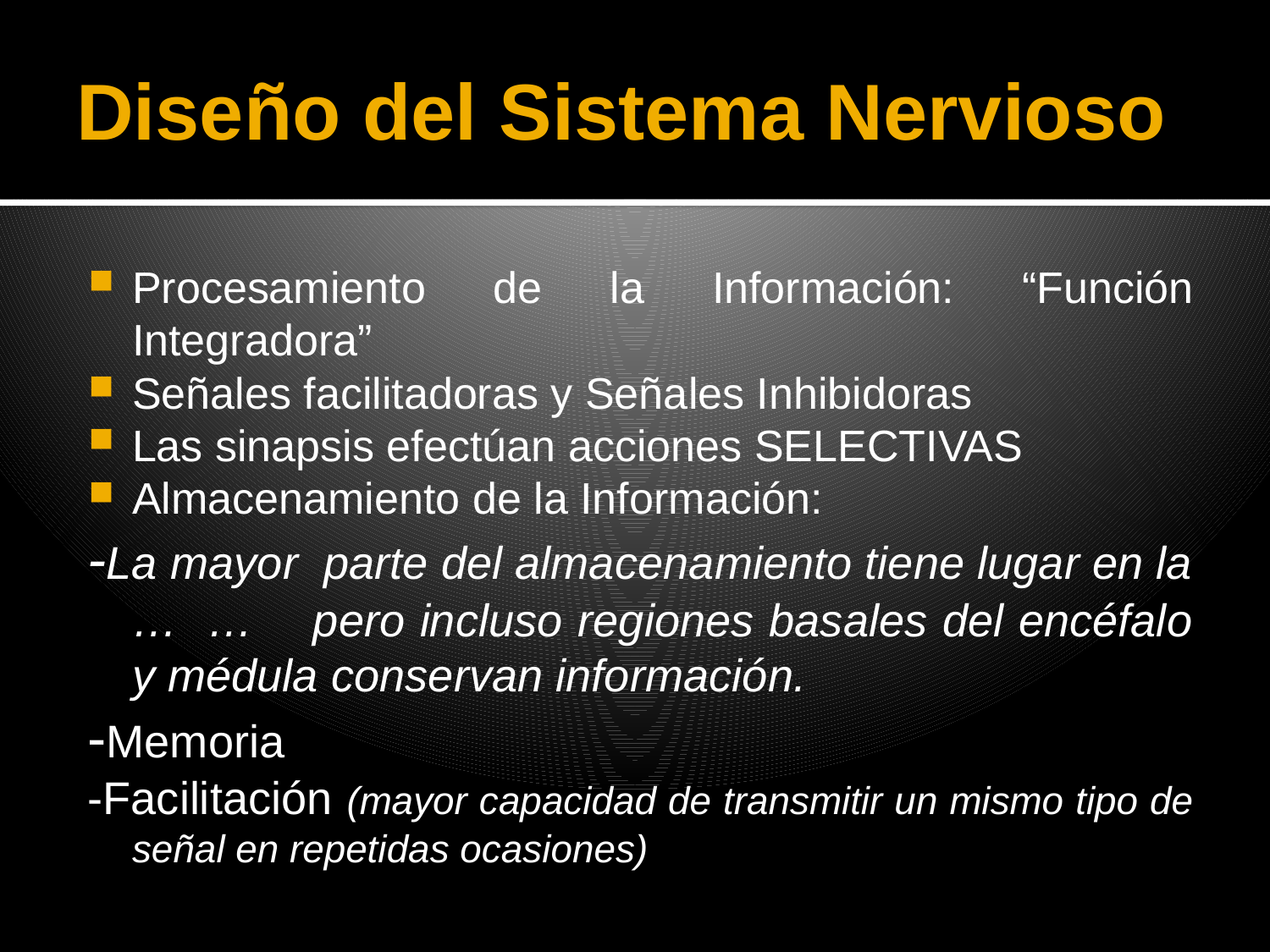

# Diseño del Sistema Nervioso
Procesamiento de la Información: “Función Integradora”
Señales facilitadoras y Señales Inhibidoras
Las sinapsis efectúan acciones SELECTIVAS
Almacenamiento de la Información:
-La mayor  parte del almacenamiento tiene lugar en la …  …    pero incluso regiones basales del encéfalo y médula conservan información.
-Memoria
-Facilitación (mayor capacidad de transmitir un mismo tipo de señal en repetidas ocasiones)